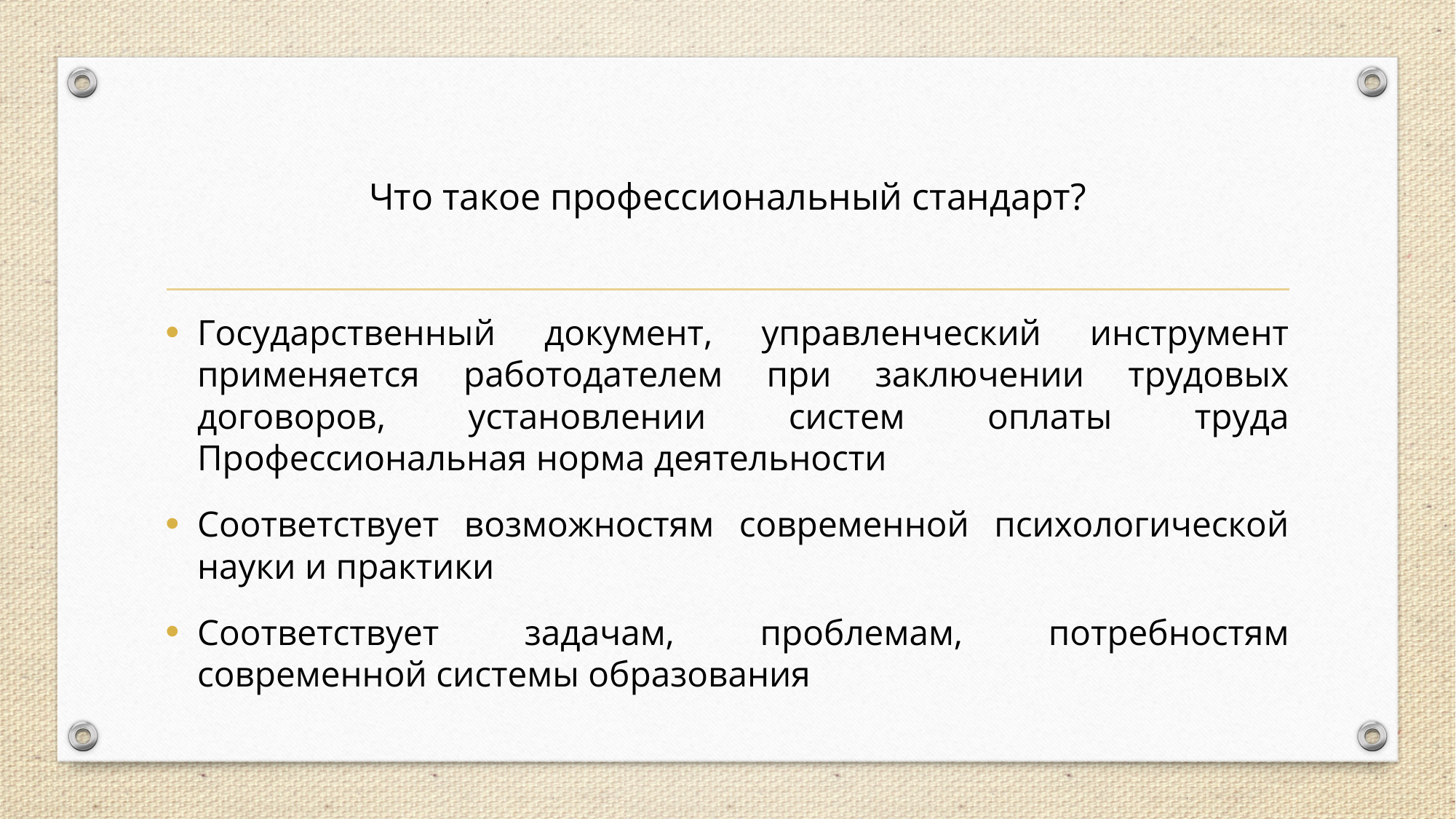

# Что такое профессиональный стандарт?
Государственный документ, управленческий инструмент применяется работодателем при заключении трудовых договоров, установлении систем оплаты труда Профессиональная норма деятельности
Соответствует возможностям современной психологической науки и практики
Соответствует задачам, проблемам, потребностям современной системы образования